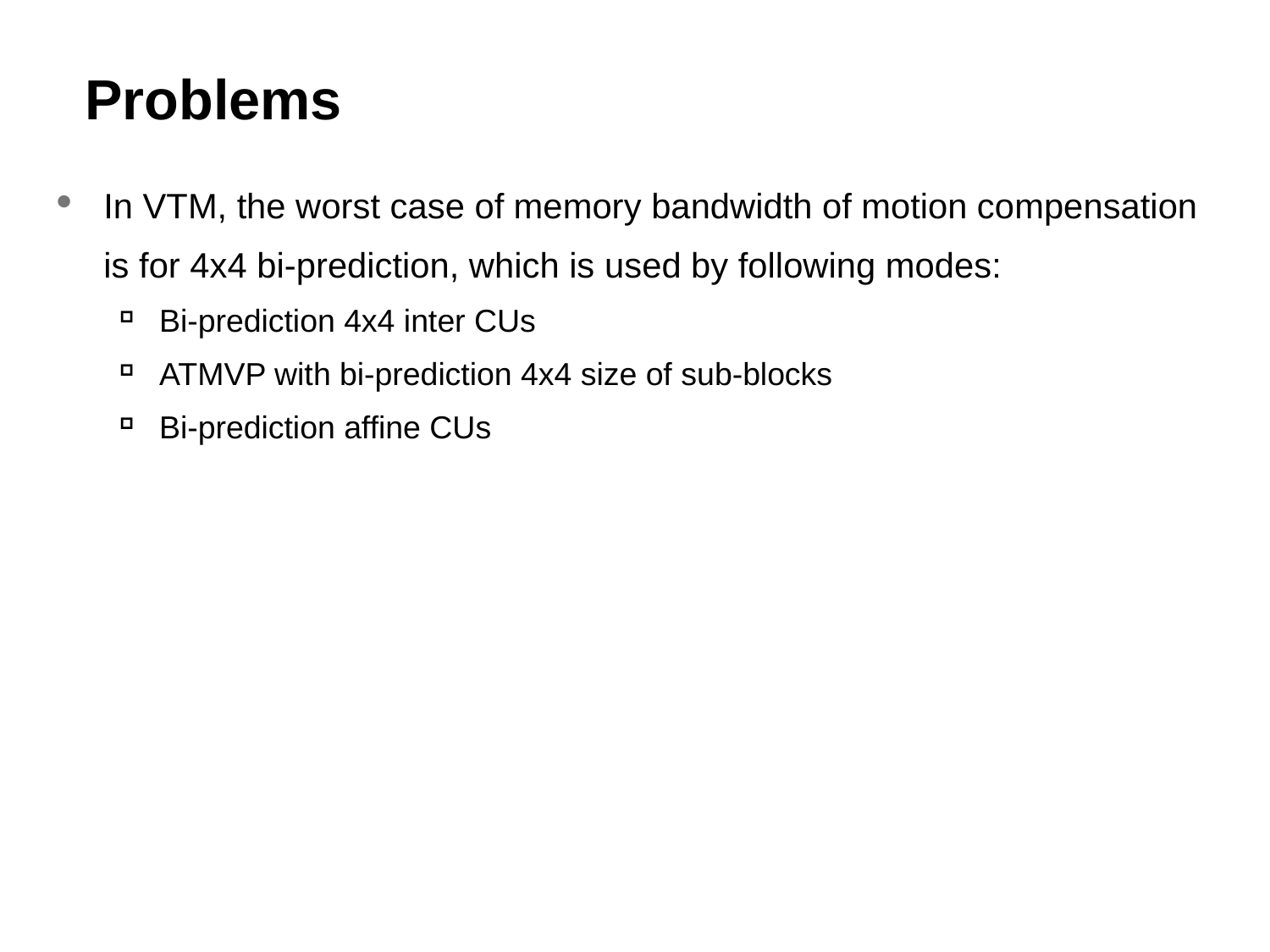

# Problems
In VTM, the worst case of memory bandwidth of motion compensation is for 4x4 bi-prediction, which is used by following modes:
Bi-prediction 4x4 inter CUs
ATMVP with bi-prediction 4x4 size of sub-blocks
Bi-prediction affine CUs